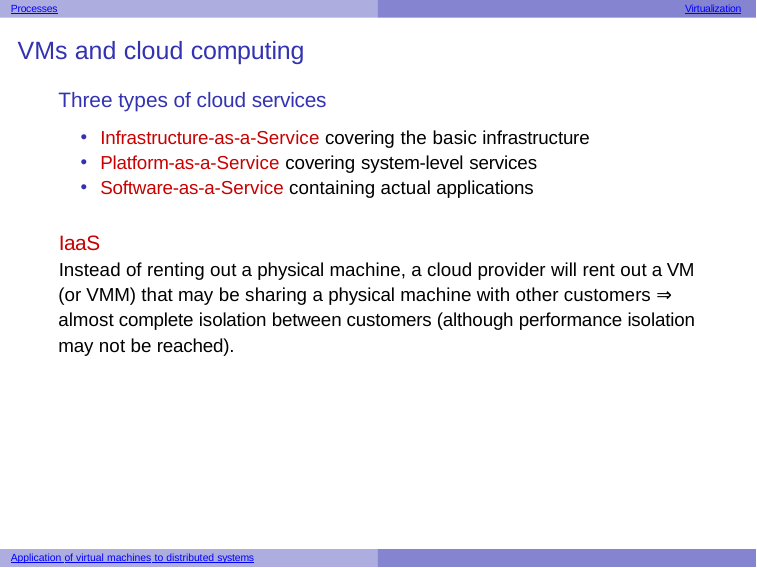

Processes
Virtualization
VMs and cloud computing
Three types of cloud services
Infrastructure-as-a-Service covering the basic infrastructure
Platform-as-a-Service covering system-level services
Software-as-a-Service containing actual applications

IaaS
Instead of renting out a physical machine, a cloud provider will rent out a VM (or VMM) that may be sharing a physical machine with other customers ⇒ almost complete isolation between customers (although performance isolation may not be reached).

Application of virtual machines to distributed systems